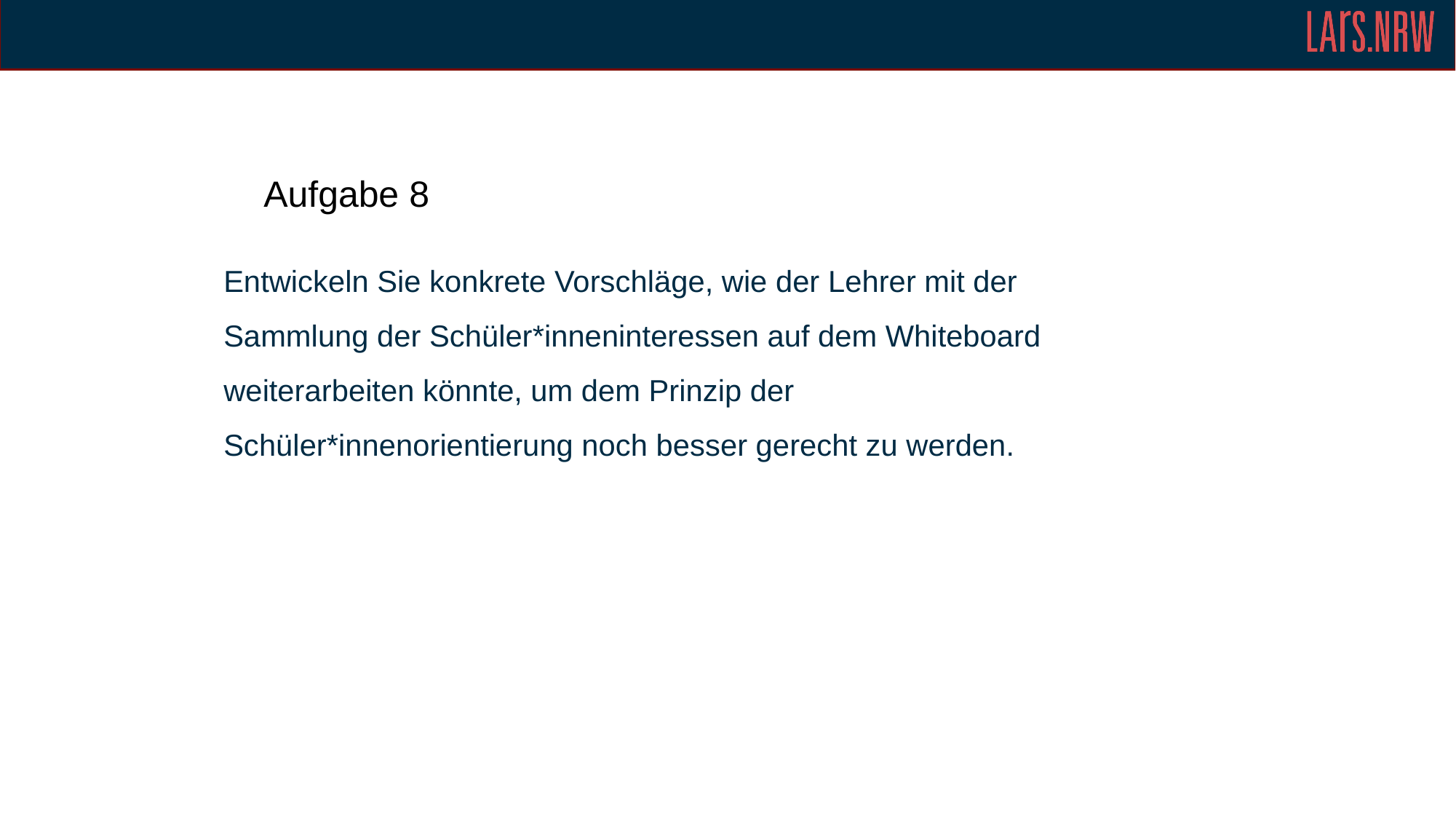

# Aufgabe 8
Entwickeln Sie konkrete Vorschläge, wie der Lehrer mit der Sammlung der Schüler*inneninteressen auf dem Whiteboard weiterarbeiten könnte, um dem Prinzip der Schüler*innenorientierung noch besser gerecht zu werden.